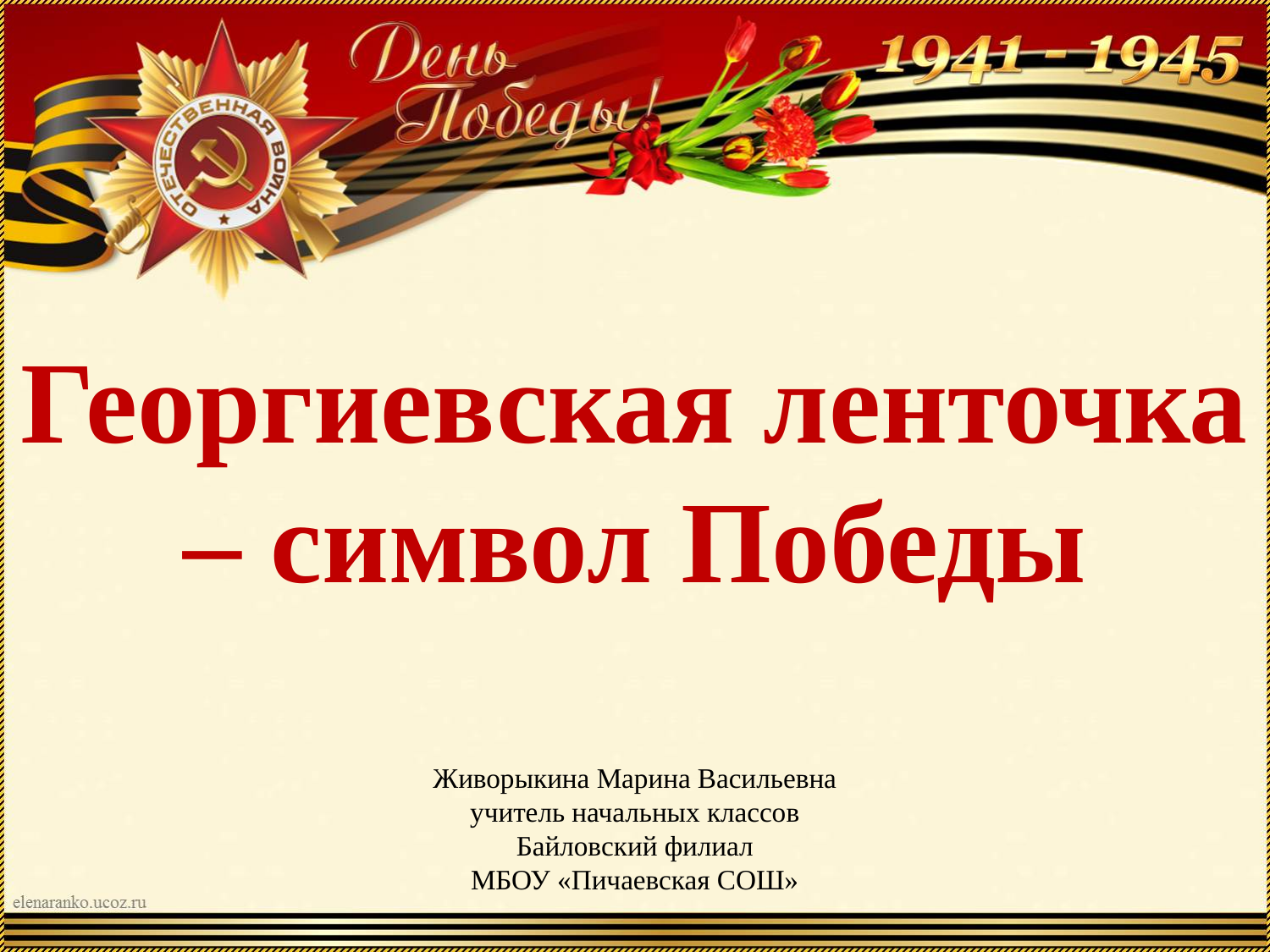

# Георгиевская ленточка – символ Победы
Живорыкина Марина Васильевна
учитель начальных классов
Байловский филиал
МБОУ «Пичаевская СОШ»